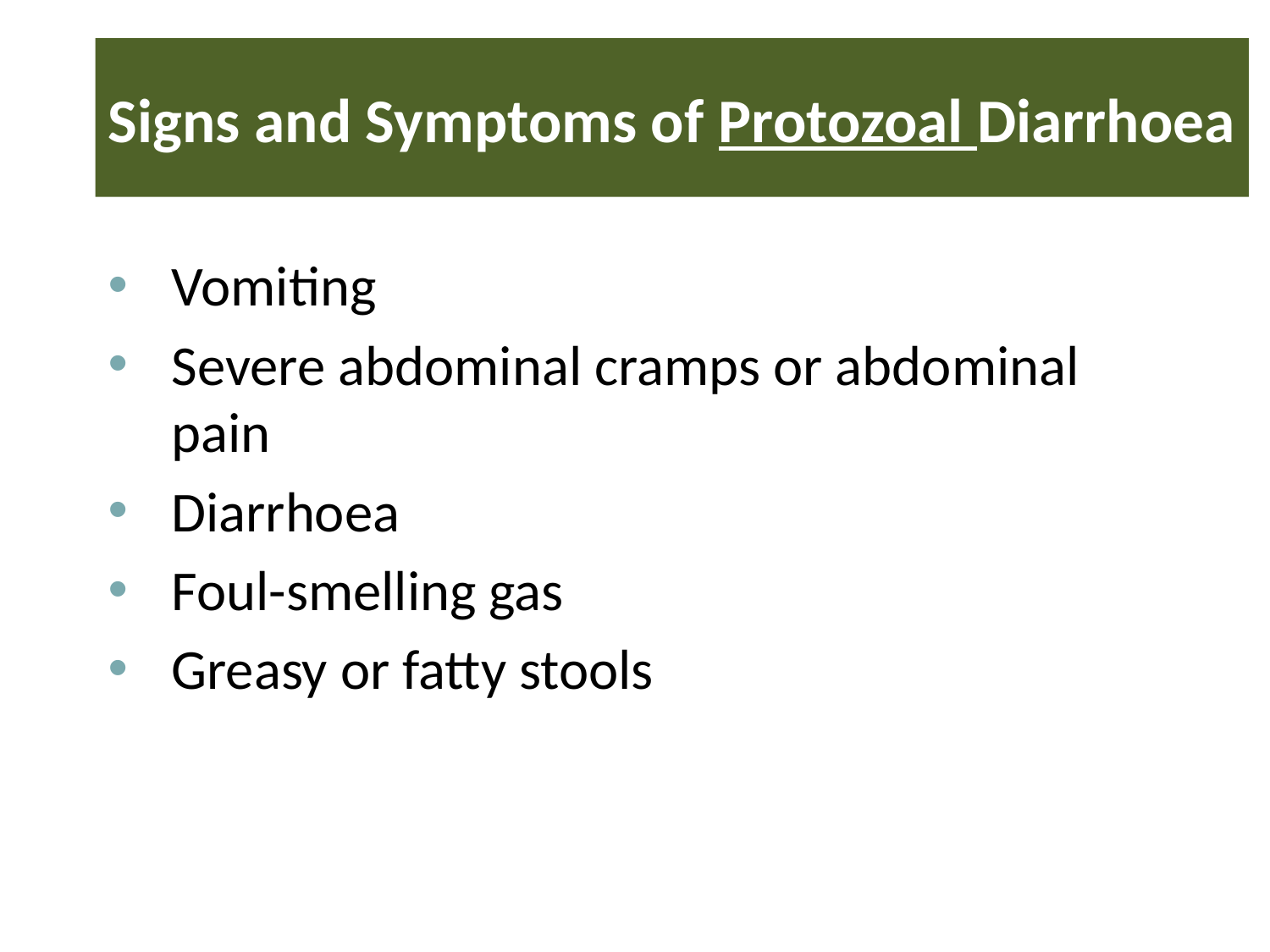

# Signs and Symptoms of Protozoal Diarrhoea
Vomiting
Severe abdominal cramps or abdominal pain
Diarrhoea
Foul-smelling gas
Greasy or fatty stools